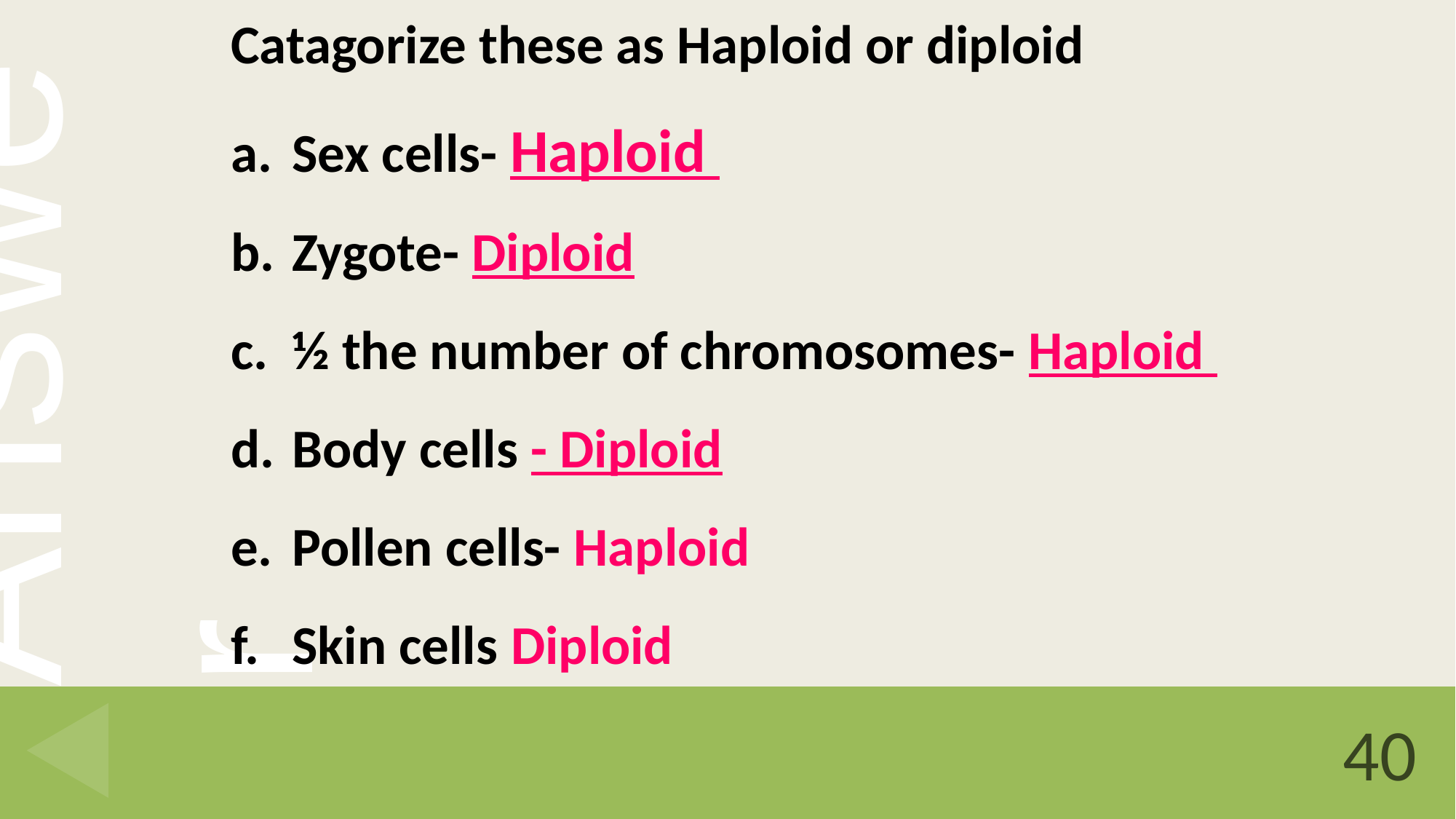

Catagorize these as Haploid or diploid
Sex cells- Haploid
Zygote- Diploid
½ the number of chromosomes- Haploid
Body cells - Diploid
Pollen cells- Haploid
Skin cells Diploid

40